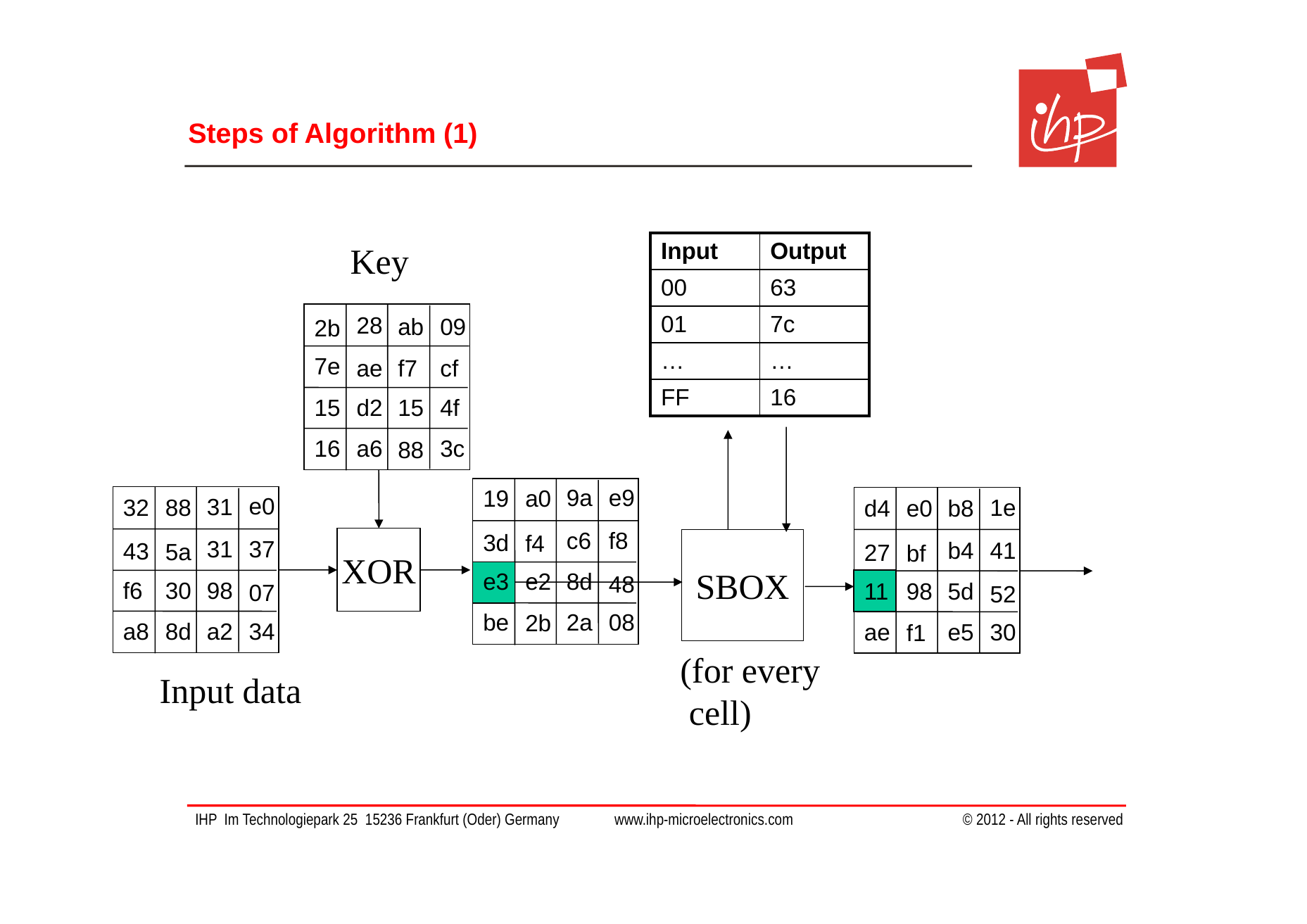

# Steps of Algorithm (1)
| Input | Output |
| --- | --- |
| 00 | 63 |
| 01 | 7c |
| … | … |
| FF | 16 |
Key

28

ab
09
2b
7e
ae
f7
cf
15
d2
15
4f

16
a6
3c
88

e9
9a

19
a0
e0

31
32
88

1e
b8
d4
e0
c6
f8
3d
f4
XOR
31
37
SBOX
b4
41
43
5a
27
bf
e3
e2
8d

48

f6
30
98

11
98
5d
07
52

be
2a
08
2b
a8
a2
34
8d
ae
e5
30
f1
(for every
 cell)
Input data